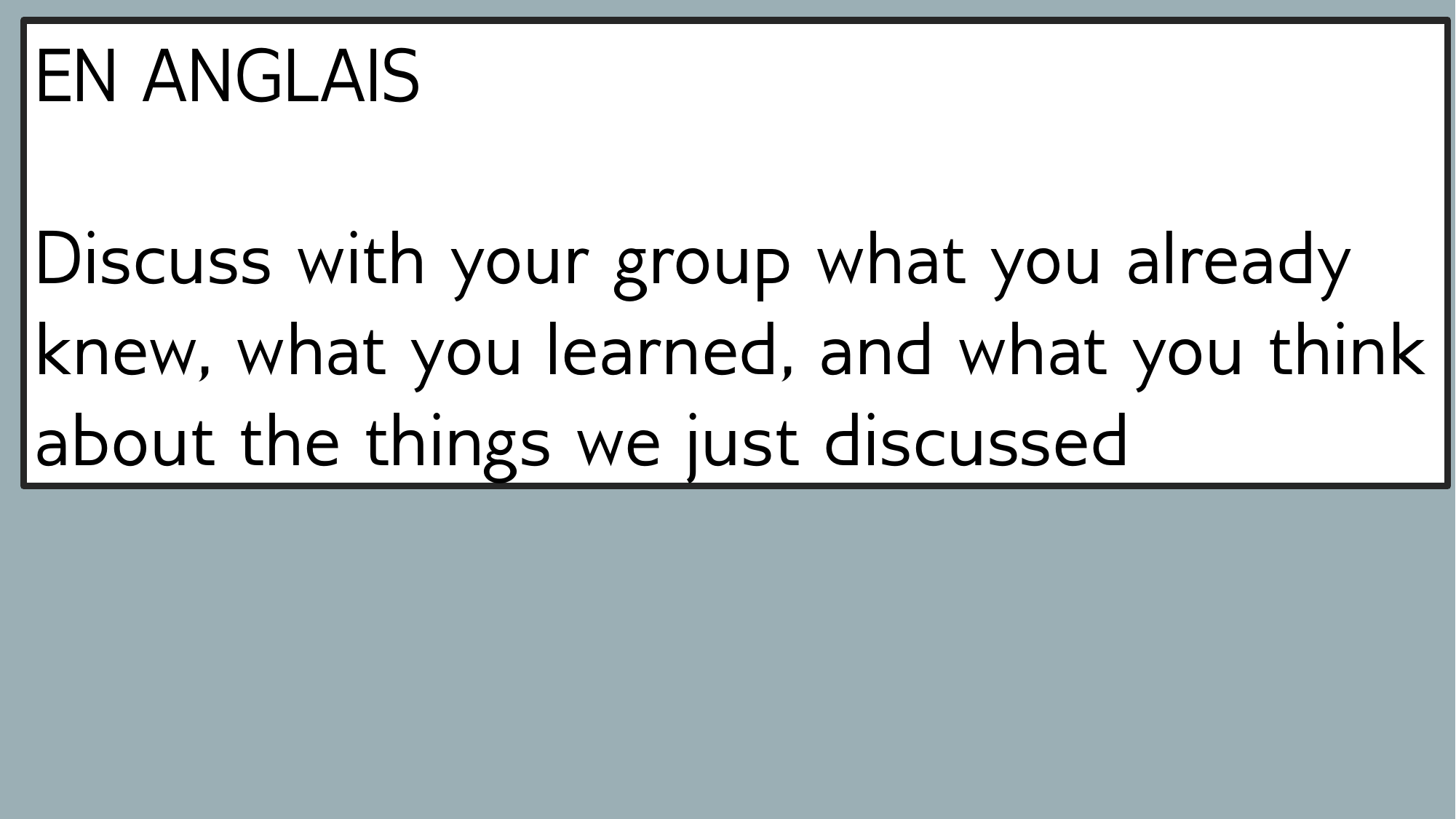

EN ANGLAIS

Discuss with your group what you already knew, what you learned, and what you think about the things we just discussed